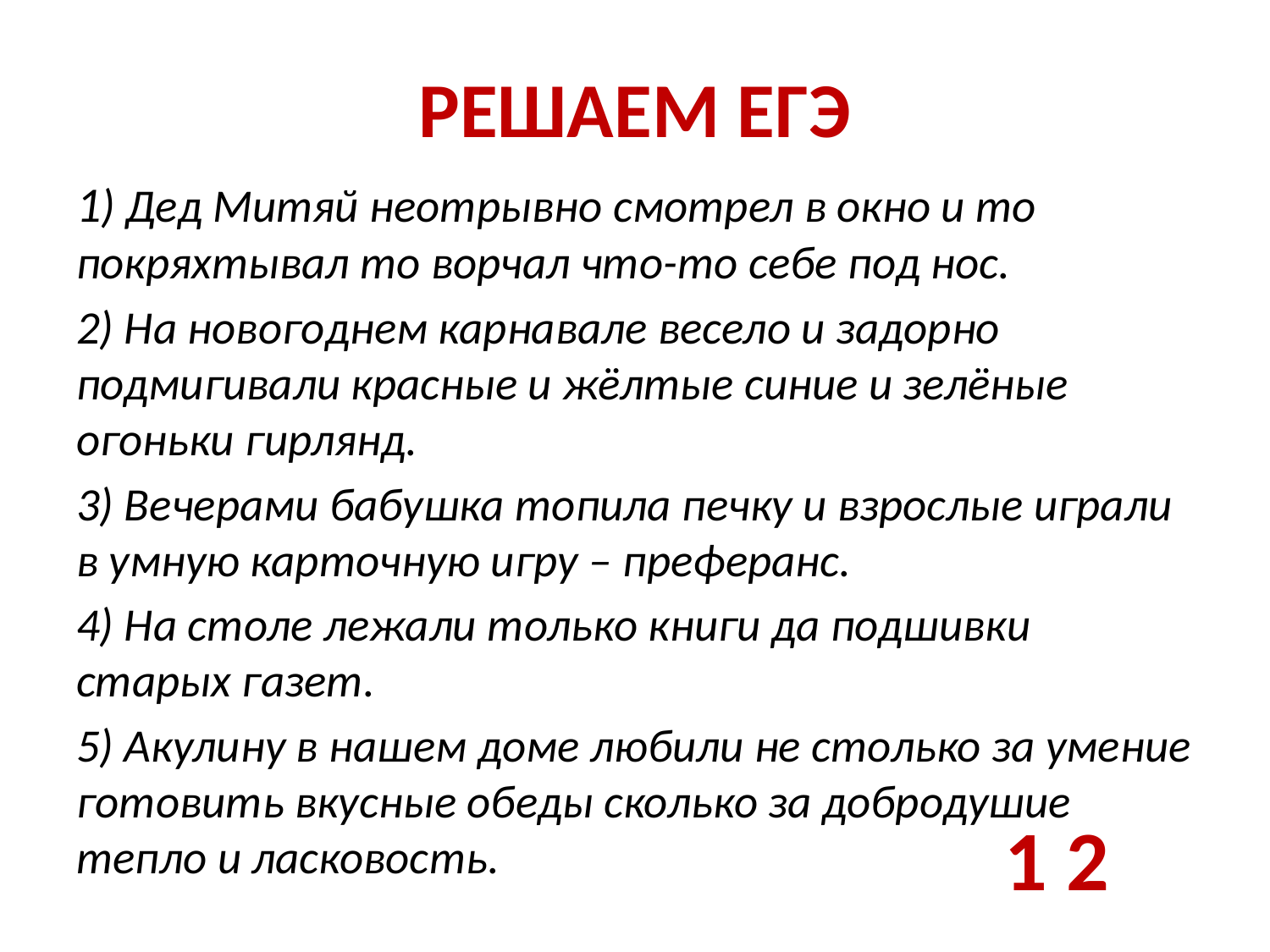

# РЕШАЕМ ЕГЭ
1) Дед Митяй неотрывно смотрел в окно и то покряхтывал то ворчал что-то себе под нос.
2) На новогоднем карнавале весело и задорно подмигивали красные и жёлтые синие и зелёные огоньки гирлянд.
3) Вечерами бабушка топила печку и взрослые играли в умную карточную игру – преферанс.
4) На столе лежали только книги да подшивки старых газет.
5) Акулину в нашем доме любили не столько за умение готовить вкусные обеды сколько за добродушие тепло и ласковость.

1 2